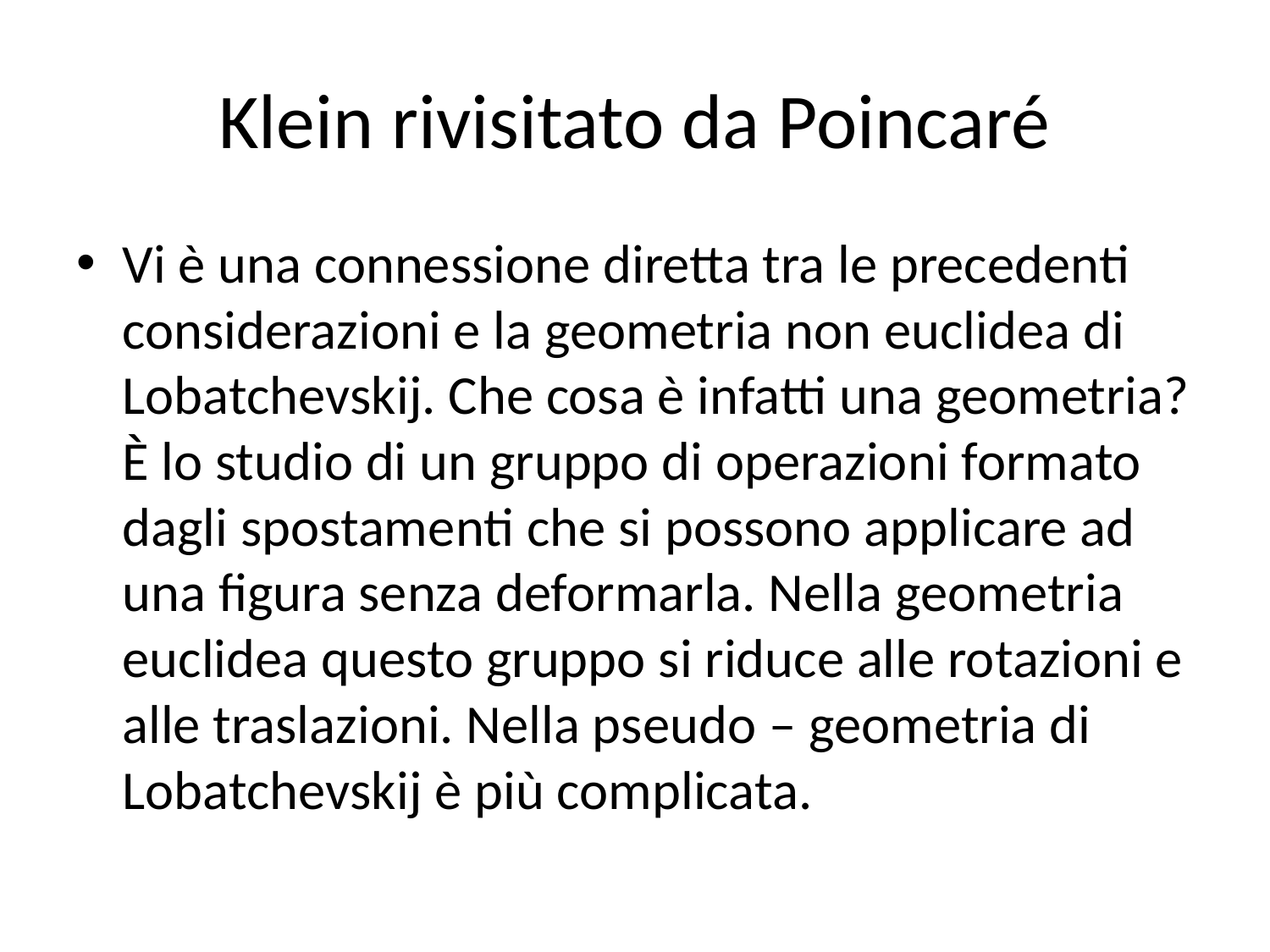

# Klein rivisitato da Poincaré
Vi è una connessione diretta tra le precedenti considerazioni e la geometria non euclidea di Lobatchevskij. Che cosa è infatti una geometria? È lo studio di un gruppo di operazioni formato dagli spostamenti che si possono applicare ad una figura senza deformarla. Nella geometria euclidea questo gruppo si riduce alle rotazioni e alle traslazioni. Nella pseudo – geometria di Lobatchevskij è più complicata.